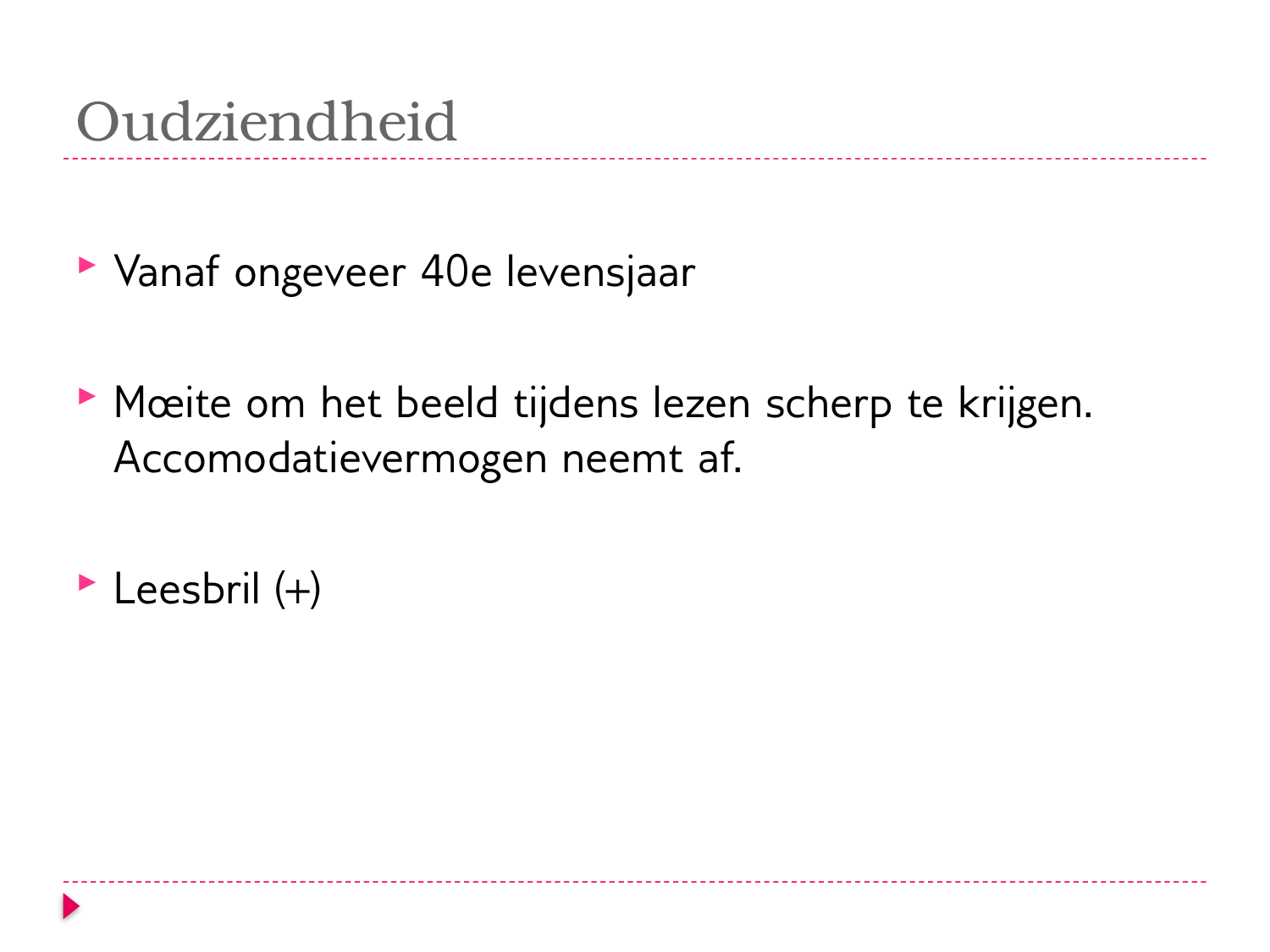

# Oudziendheid

Vanaf ongeveer 40e levensjaar

Moeite om het beeld tijdens lezen scherp te krijgen. Accomodatievermogen neemt af.

Leesbril (+)